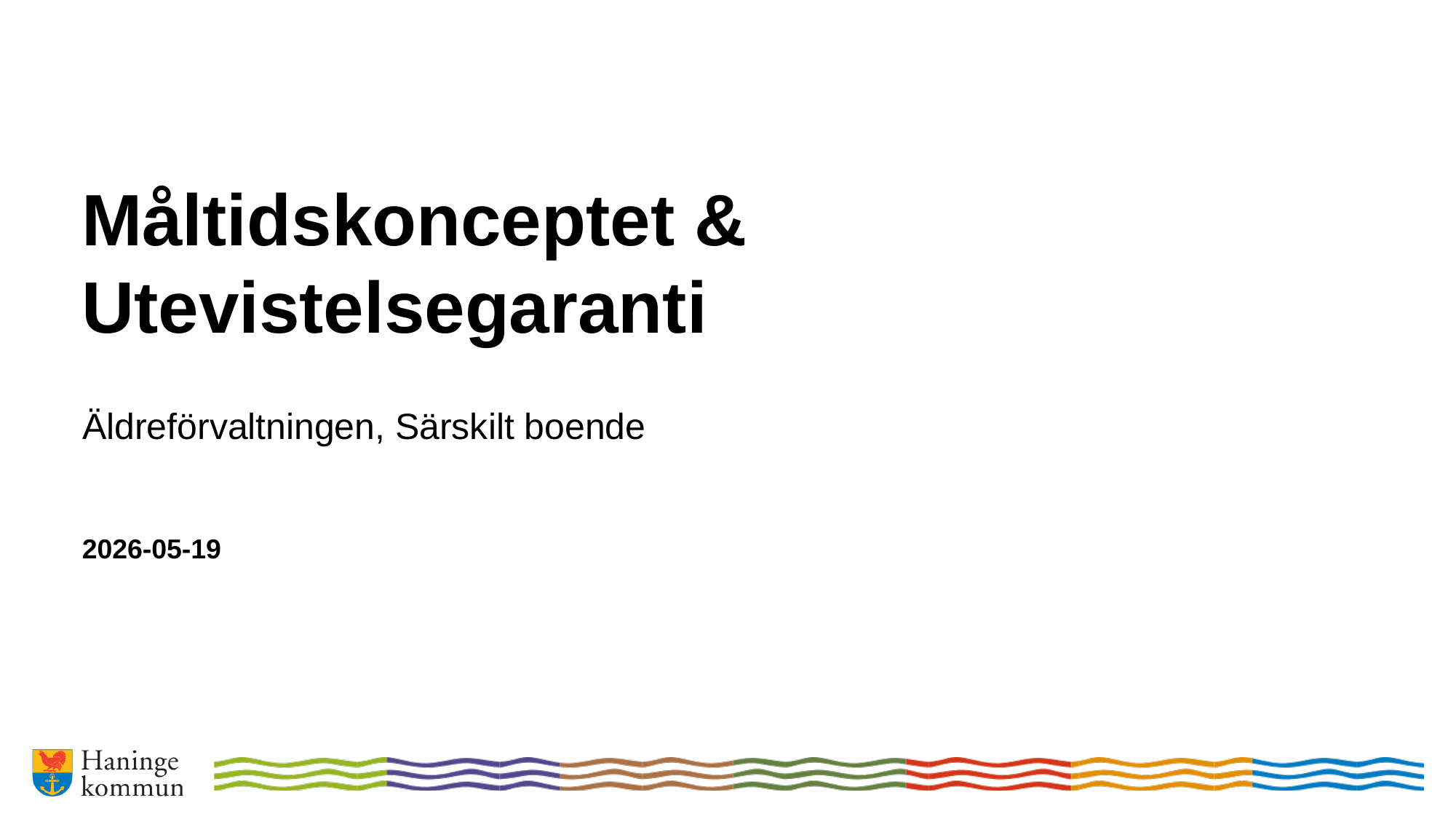

# Måltidskonceptet & Utevistelsegaranti
Äldreförvaltningen, Särskilt boende
2026-05-19